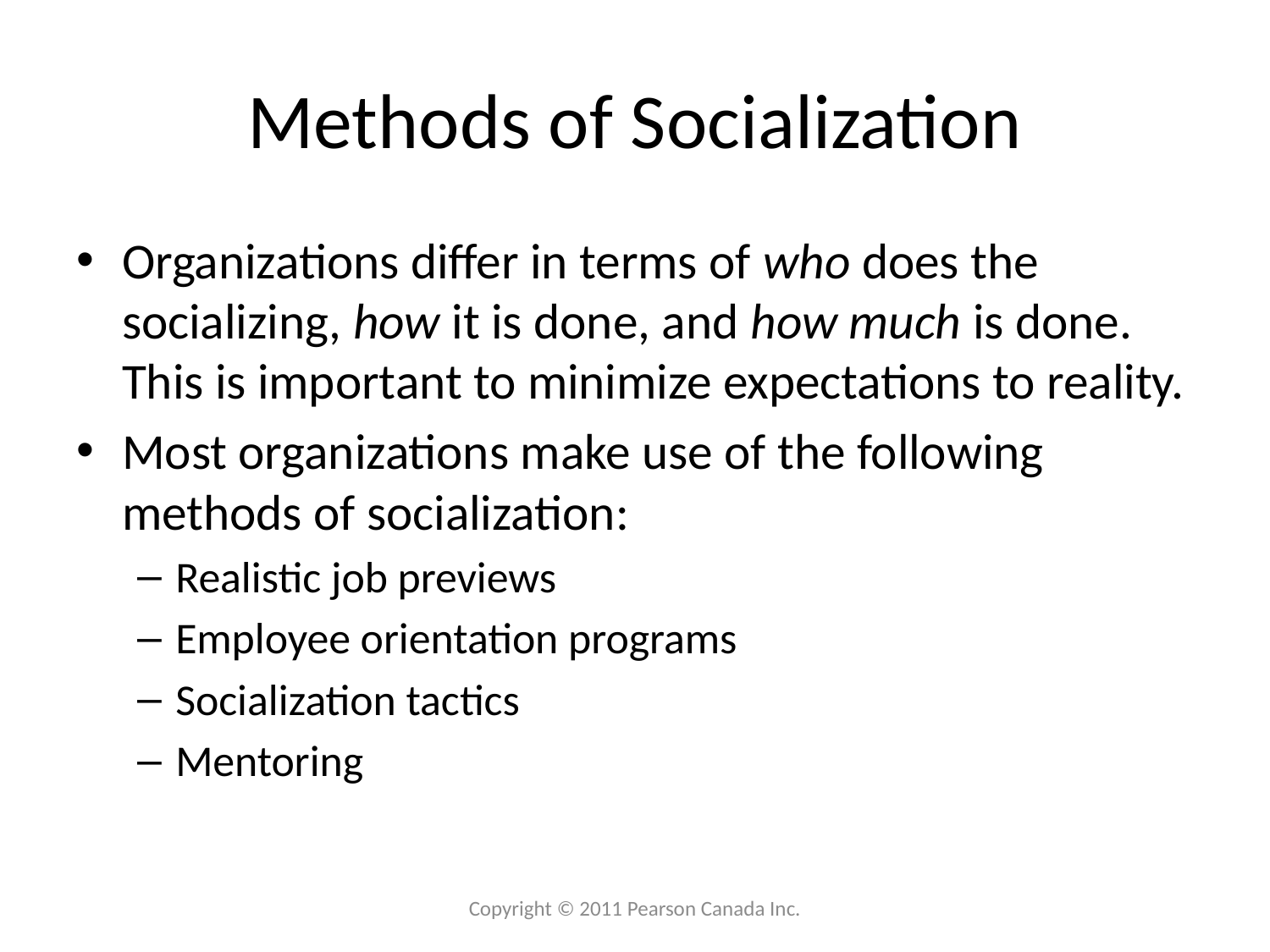

# Methods of Socialization
Organizations differ in terms of who does the socializing, how it is done, and how much is done. This is important to minimize expectations to reality.
Most organizations make use of the following methods of socialization:
Realistic job previews
Employee orientation programs
Socialization tactics
Mentoring

Copyright © 2011 Pearson Canada Inc.